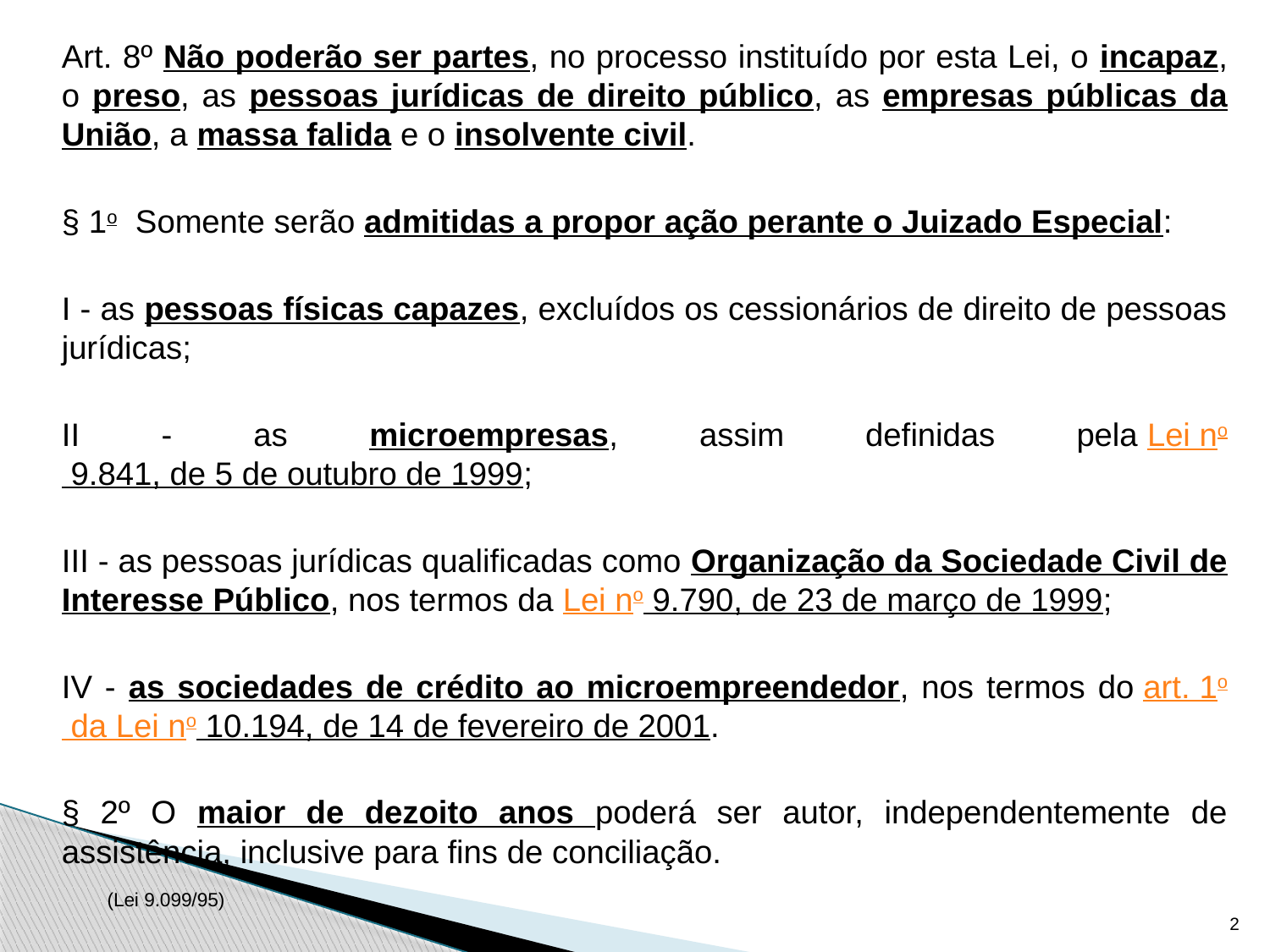

Art. 8º Não poderão ser partes, no processo instituído por esta Lei, o incapaz, o preso, as pessoas jurídicas de direito público, as empresas públicas da União, a massa falida e o insolvente civil.

	§ 1o  Somente serão admitidas a propor ação perante o Juizado Especial:

	I - as pessoas físicas capazes, excluídos os cessionários de direito de pessoas jurídicas;

	II - as microempresas, assim definidas pela Lei no 9.841, de 5 de outubro de 1999;

	III - as pessoas jurídicas qualificadas como Organização da Sociedade Civil de Interesse Público, nos termos da Lei no 9.790, de 23 de março de 1999;

	IV - as sociedades de crédito ao microempreendedor, nos termos do art. 1o da Lei no 10.194, de 14 de fevereiro de 2001.

	§ 2º O maior de dezoito anos poderá ser autor, independentemente de assistência, inclusive para fins de conciliação.
									     (Lei 9.099/95)
2